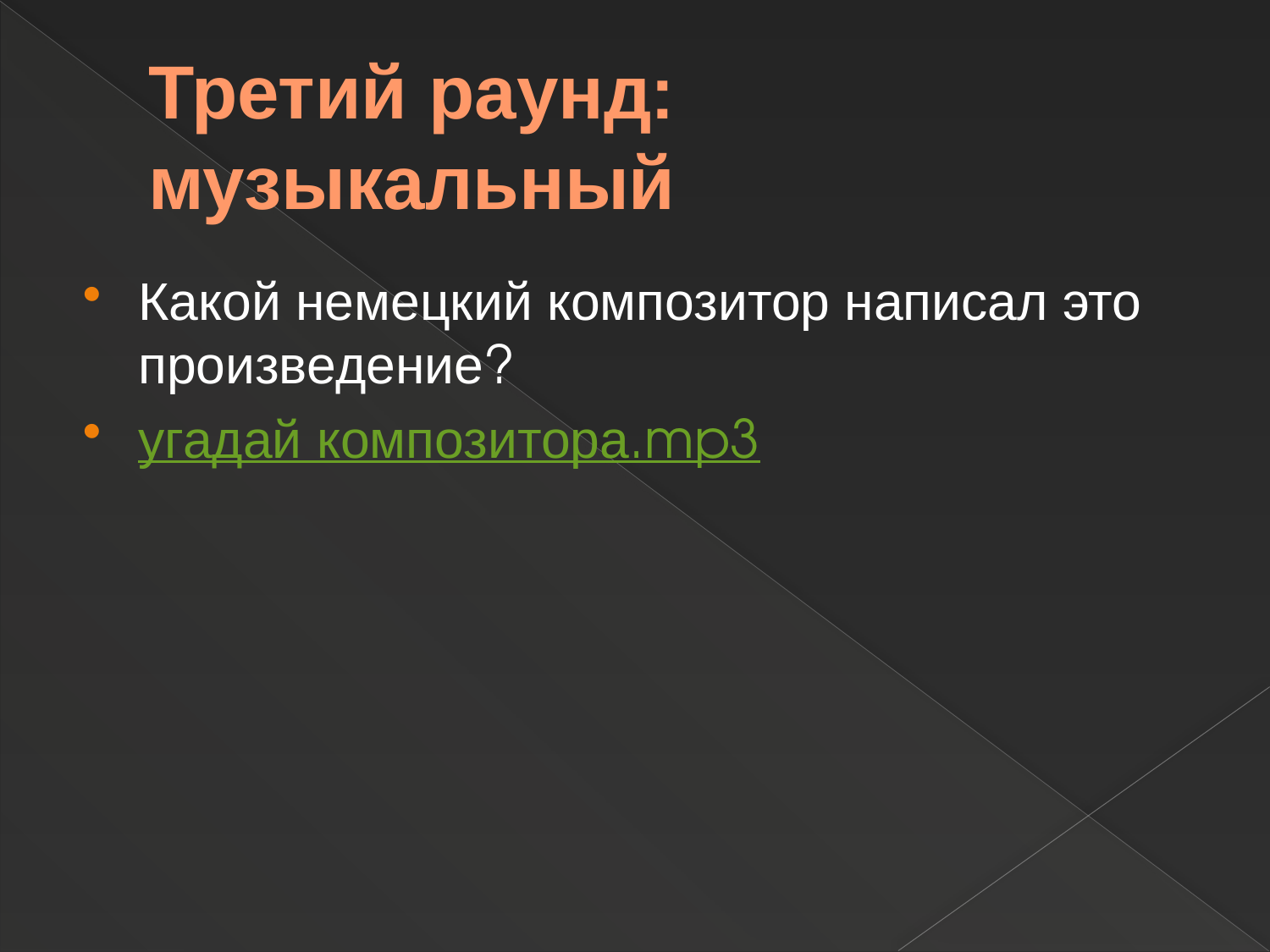

# Третий раунд: музыкальный
Какой немецкий композитор написал это произведение?
угадай композитора.mp3